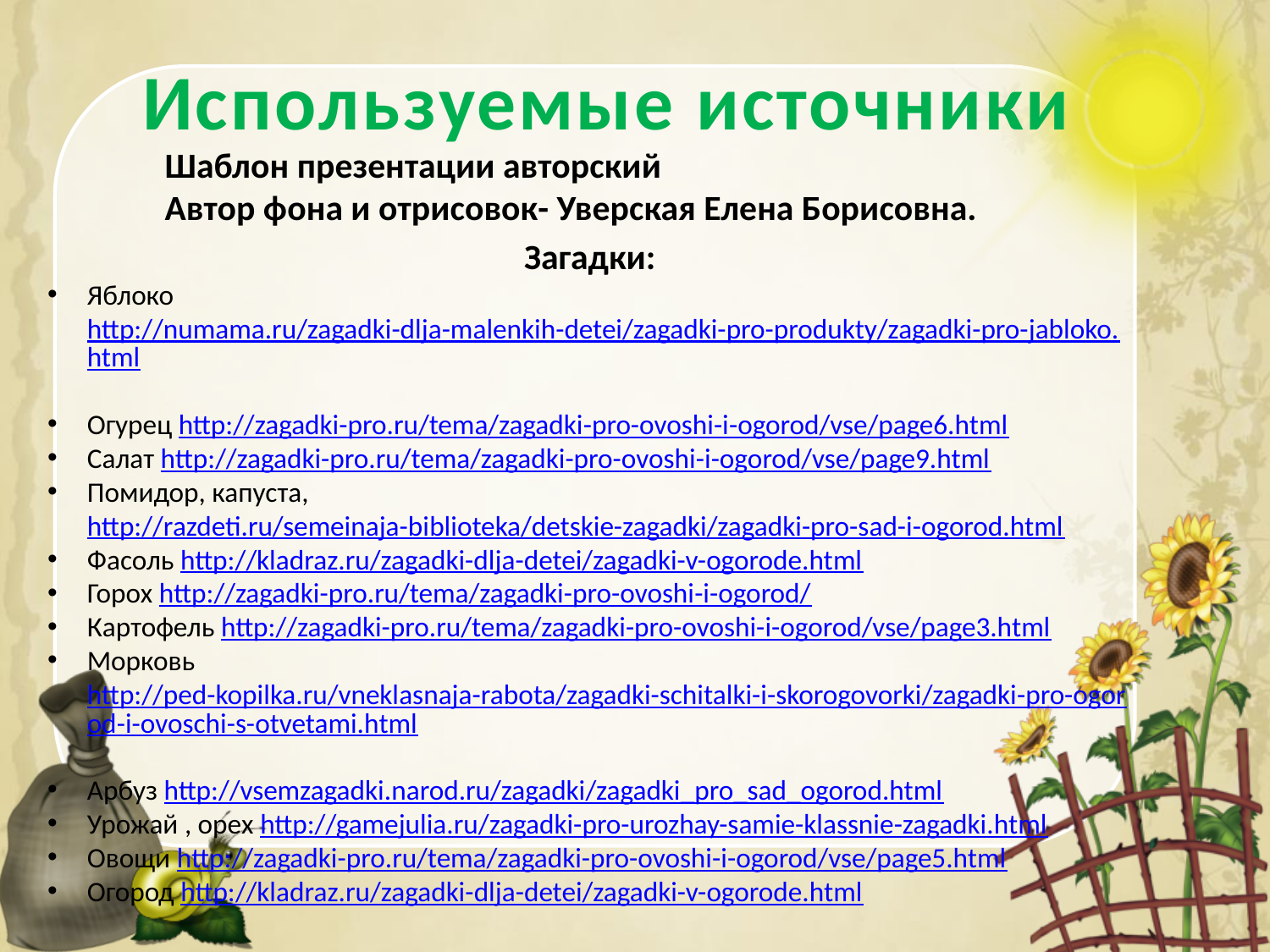

Используемые источники
Шаблон презентации авторский
Автор фона и отрисовок- Уверская Елена Борисовна.

Загадки:
Яблоко http://numama.ru/zagadki-dlja-malenkih-detei/zagadki-pro-produkty/zagadki-pro-jabloko.html
Огурец http://zagadki-pro.ru/tema/zagadki-pro-ovoshi-i-ogorod/vse/page6.html
Салат http://zagadki-pro.ru/tema/zagadki-pro-ovoshi-i-ogorod/vse/page9.html
Помидор, капуста, http://razdeti.ru/semeinaja-biblioteka/detskie-zagadki/zagadki-pro-sad-i-ogorod.html
Фасоль http://kladraz.ru/zagadki-dlja-detei/zagadki-v-ogorode.html
Горох http://zagadki-pro.ru/tema/zagadki-pro-ovoshi-i-ogorod/
Картофель http://zagadki-pro.ru/tema/zagadki-pro-ovoshi-i-ogorod/vse/page3.html
Морковь http://ped-kopilka.ru/vneklasnaja-rabota/zagadki-schitalki-i-skorogovorki/zagadki-pro-ogorod-i-ovoschi-s-otvetami.html
Арбуз http://vsemzagadki.narod.ru/zagadki/zagadki_pro_sad_ogorod.html
Урожай , орех http://gamejulia.ru/zagadki-pro-urozhay-samie-klassnie-zagadki.html
Овощи http://zagadki-pro.ru/tema/zagadki-pro-ovoshi-i-ogorod/vse/page5.html
Огород http://kladraz.ru/zagadki-dlja-detei/zagadki-v-ogorode.html